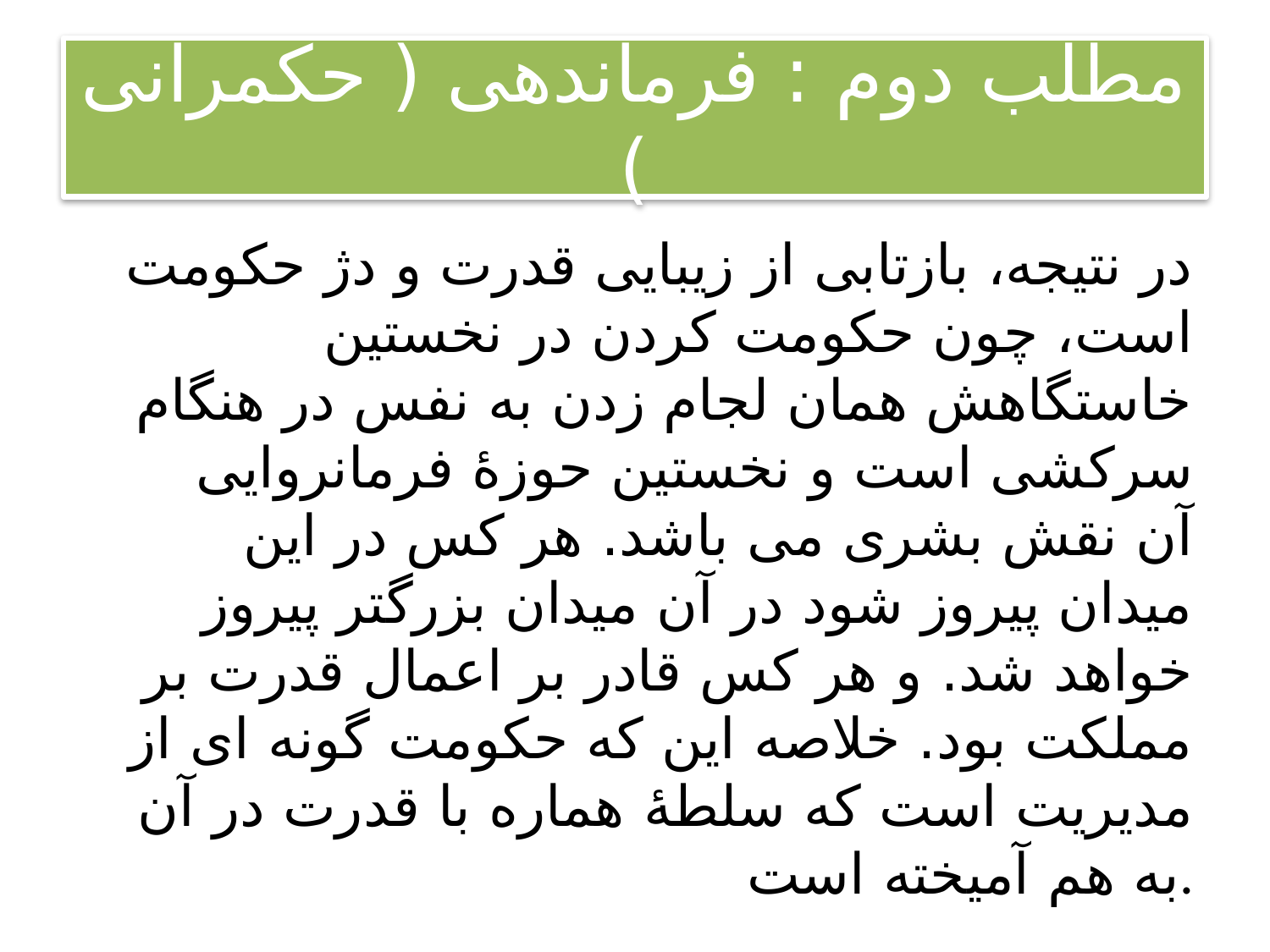

# مطلب دوم : فرماندهی ( حکمرانی )
در نتیجه، بازتابی از زیبایی قدرت و دژ حکومت است، چون حکومت کردن در نخستین خاستگاهش همان لجام زدن به نفس در هنگام سرکشی است و نخستین حوزۀ فرمانروایی آن نقش بشری می باشد. هر کس در این میدان پیروز شود در آن میدان بزرگتر پیروز خواهد شد. و هر کس قادر بر اعمال قدرت بر مملکت بود. خلاصه این که حکومت گونه ای از مدیریت است که سلطۀ هماره با قدرت در آن به هم آمیخته است.